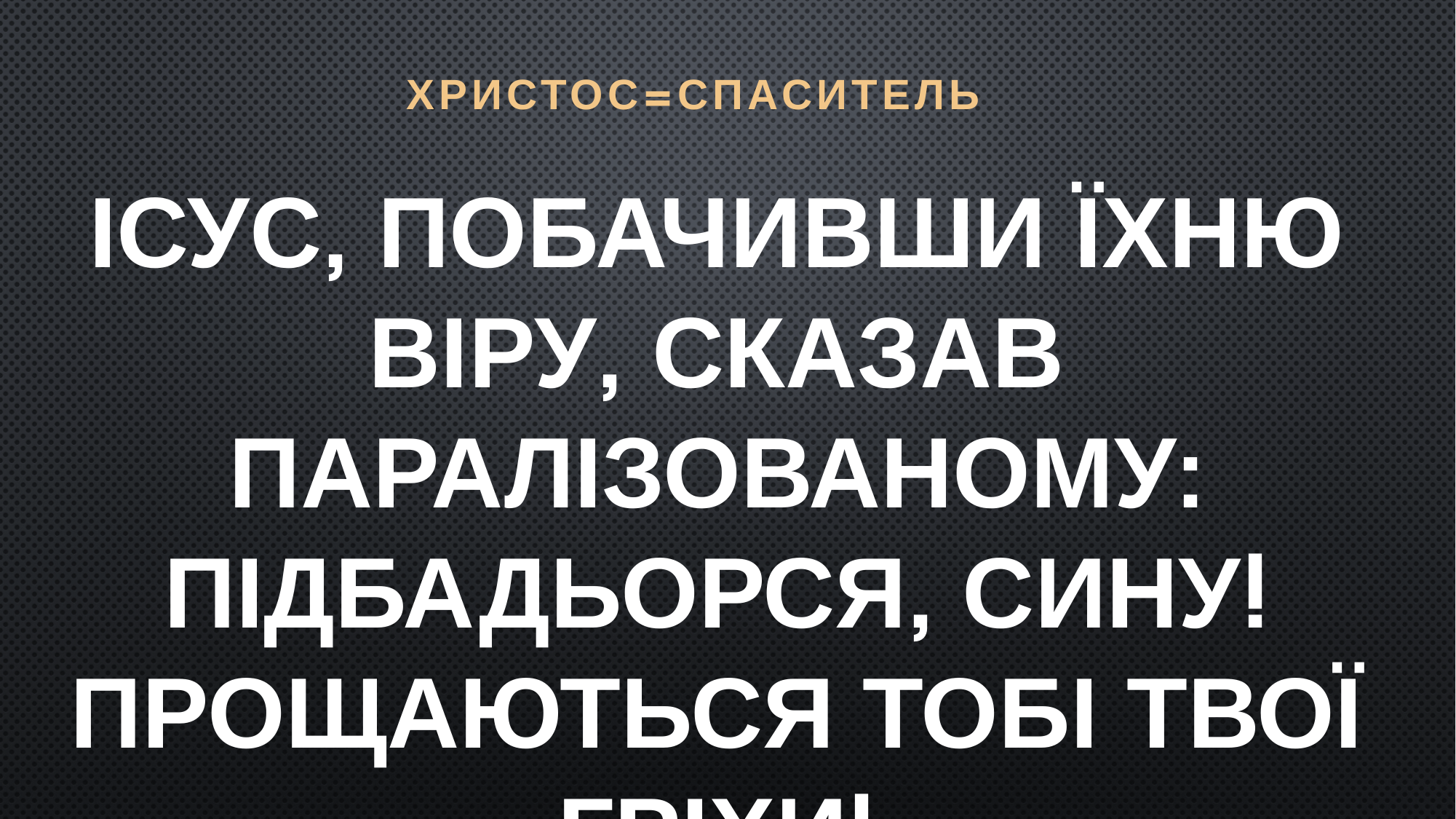

ХРИСТОС=СПАСИТЕЛЬ
Ісус, побачивши їхню віру, сказав паралізованому: Підбадьорся, сину! Прощаються тобі твої гріхи!